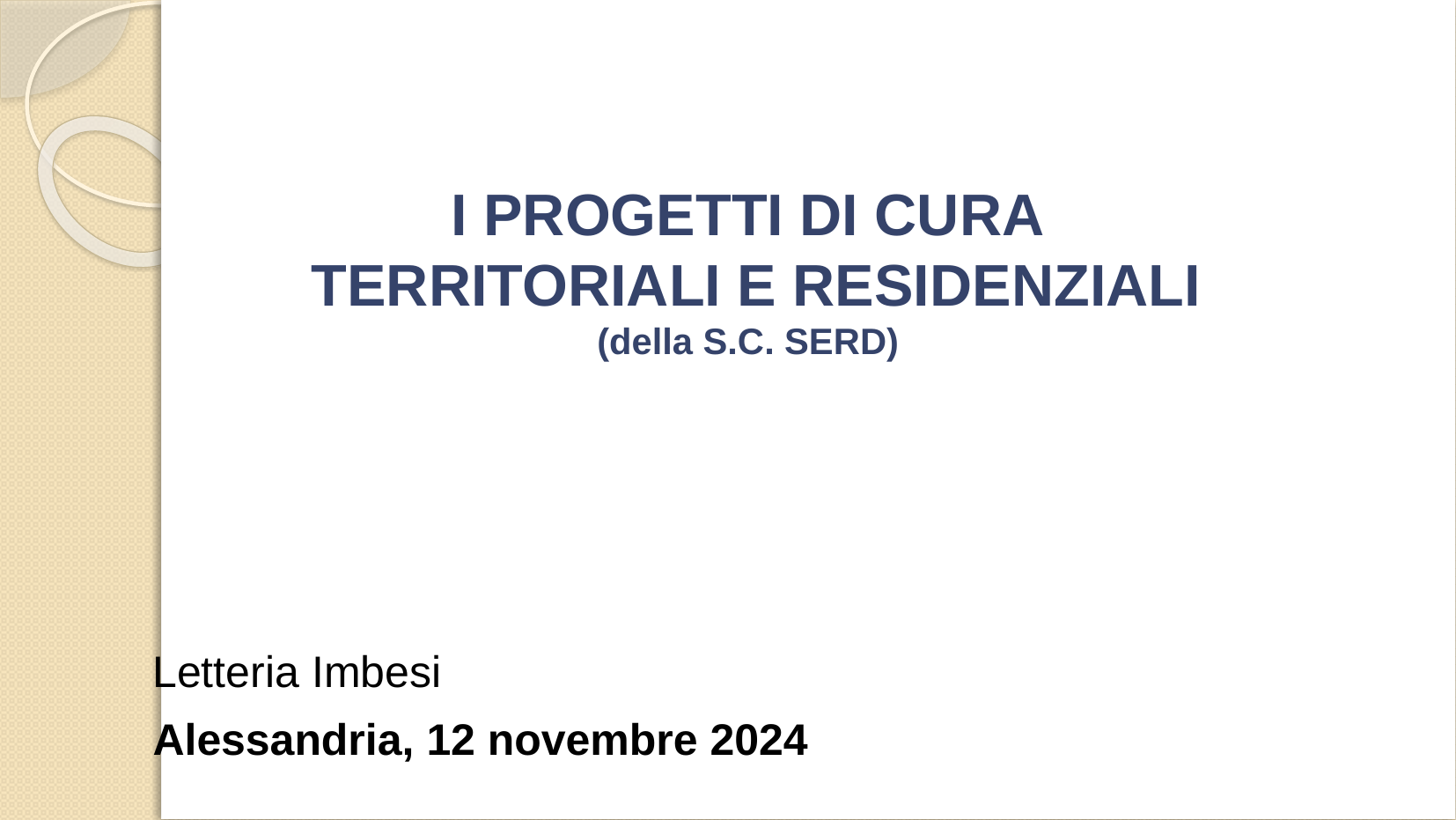

I PROGETTI DI CURA
 TERRITORIALI E RESIDENZIALI
(della S.C. SERD)

Letteria Imbesi
Alessandria, 12 novembre 2024